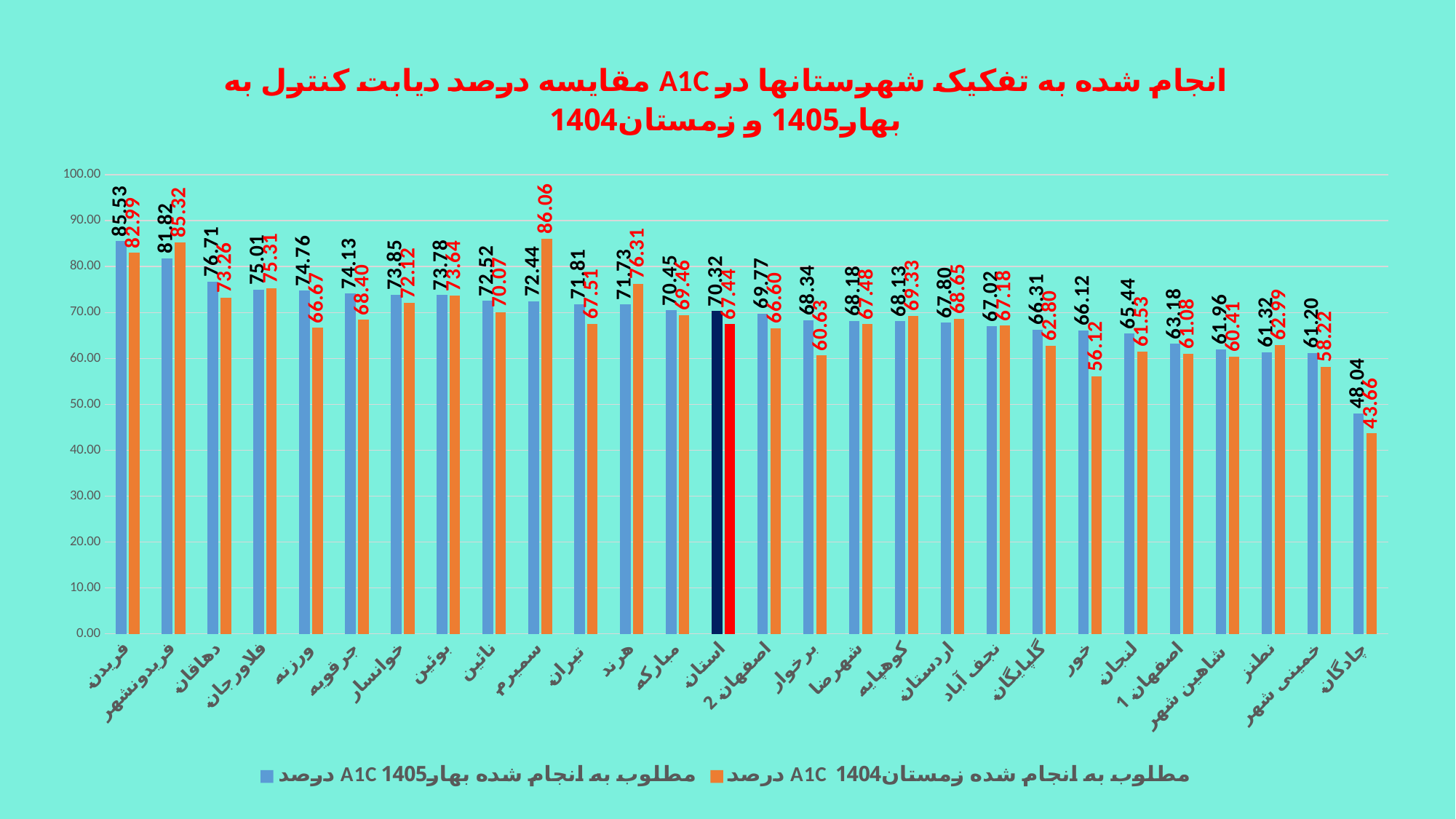

### Chart: مقایسه درصد دیابت کنترل به A1C انجام شده به تفکیک شهرستانها در بهار1405 و زمستان1404

| Category | درصد A1C مطلوب به انجام شده بهار1405 | درصد A1C  مطلوب به انجام شده زمستان1404 |
|---|---|---|
| فریدن | 85.53191489361703 | 82.9896907216495 |
| فریدونشهر | 81.81818181818183 | 85.3211009174312 |
| دهاقان | 76.71232876712328 | 73.25581395348837 |
| فلاورجان | 75.00918779860345 | 75.30707327403643 |
| ورزنه | 74.75728155339806 | 66.66666666666666 |
| جرقویه | 74.13127413127413 | 68.3982683982684 |
| خوانسار | 73.85257301808068 | 72.12020033388981 |
| بوئین | 73.77521613832853 | 73.63636363636363 |
| نائین | 72.51732101616628 | 70.07042253521126 |
| سمیرم | 72.43589743589743 | 86.06060606060606 |
| تیران  | 71.80616740088107 | 67.51054852320675 |
| هرند | 71.73144876325088 | 76.30662020905923 |
| مبارکه | 70.45454545454545 | 69.46308724832215 |
| استان | 70.31879809454013 | 67.4449496755735 |
| اصفهان 2 | 69.77368622938243 | 66.59910822861775 |
| برخوار | 68.33558863328822 | 60.63291139240506 |
| شهرضا | 68.17653890824621 | 67.48466257668711 |
| کوهپایه | 68.12749003984064 | 69.32515337423312 |
| اردستان | 67.79874213836477 | 68.65203761755487 |
| نجف آباد | 67.01649175412294 | 67.18301778542742 |
| گلپایگان | 66.30824372759857 | 62.8 |
| خور | 66.12244897959184 | 56.11510791366906 |
| لنجان | 65.43985637342908 | 61.532258064516135 |
| اصفهان 1 | 63.17567567567568 | 61.07594936708861 |
| شاهین شهر  | 61.95856873822976 | 60.40816326530612 |
| نطنز | 61.31687242798354 | 62.989323843416365 |
| خمینی شهر | 61.20466321243523 | 58.223684210526315 |
| چادگان | 48.036253776435046 | 43.66197183098591 |